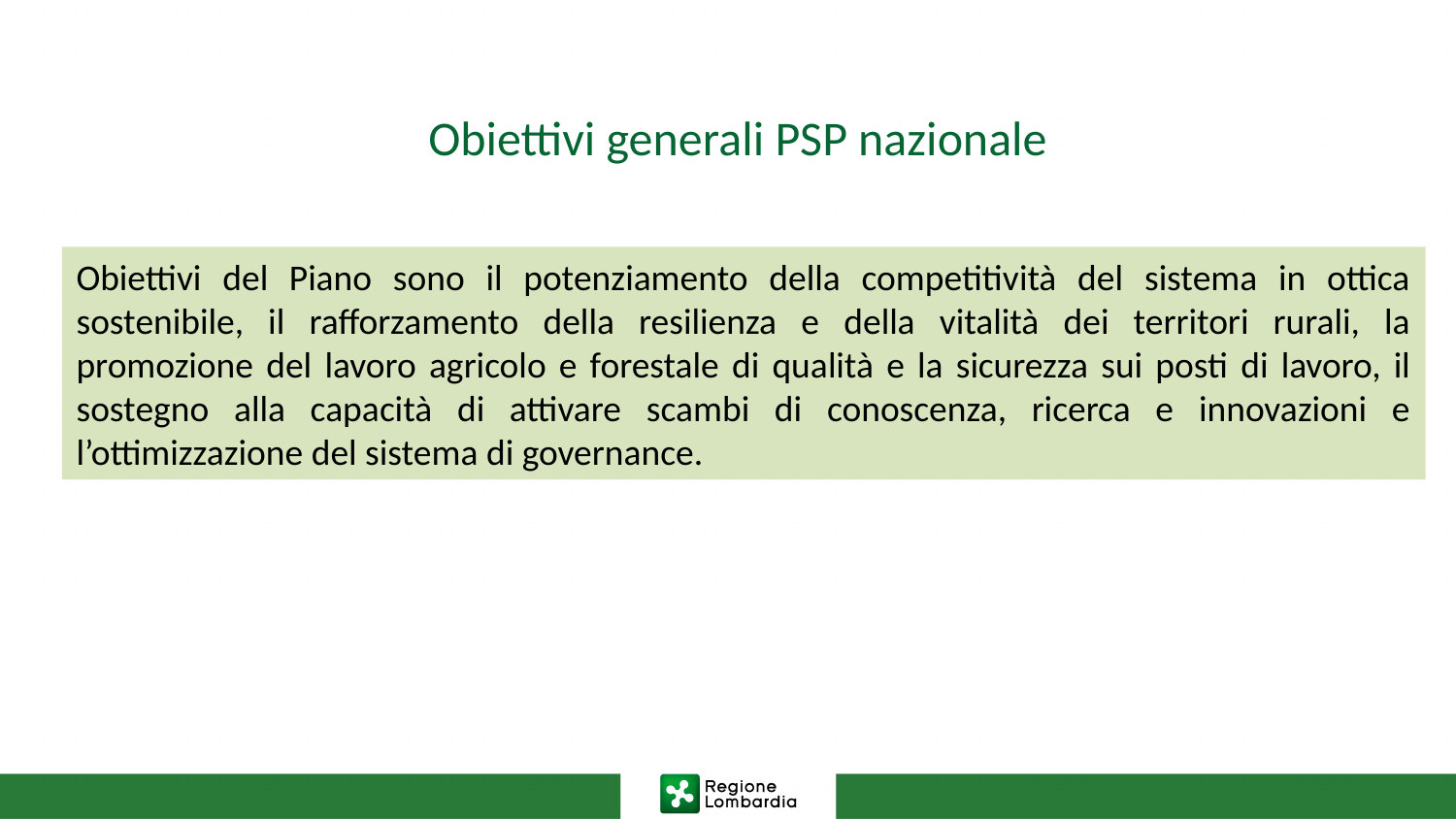

Obiettivi generali PSP nazionale
Obiettivi del Piano sono il potenziamento della competitività del sistema in ottica sostenibile, il rafforzamento della resilienza e della vitalità dei territori rurali, la promozione del lavoro agricolo e forestale di qualità e la sicurezza sui posti di lavoro, il sostegno alla capacità di attivare scambi di conoscenza, ricerca e innovazioni e l’ottimizzazione del sistema di governance.